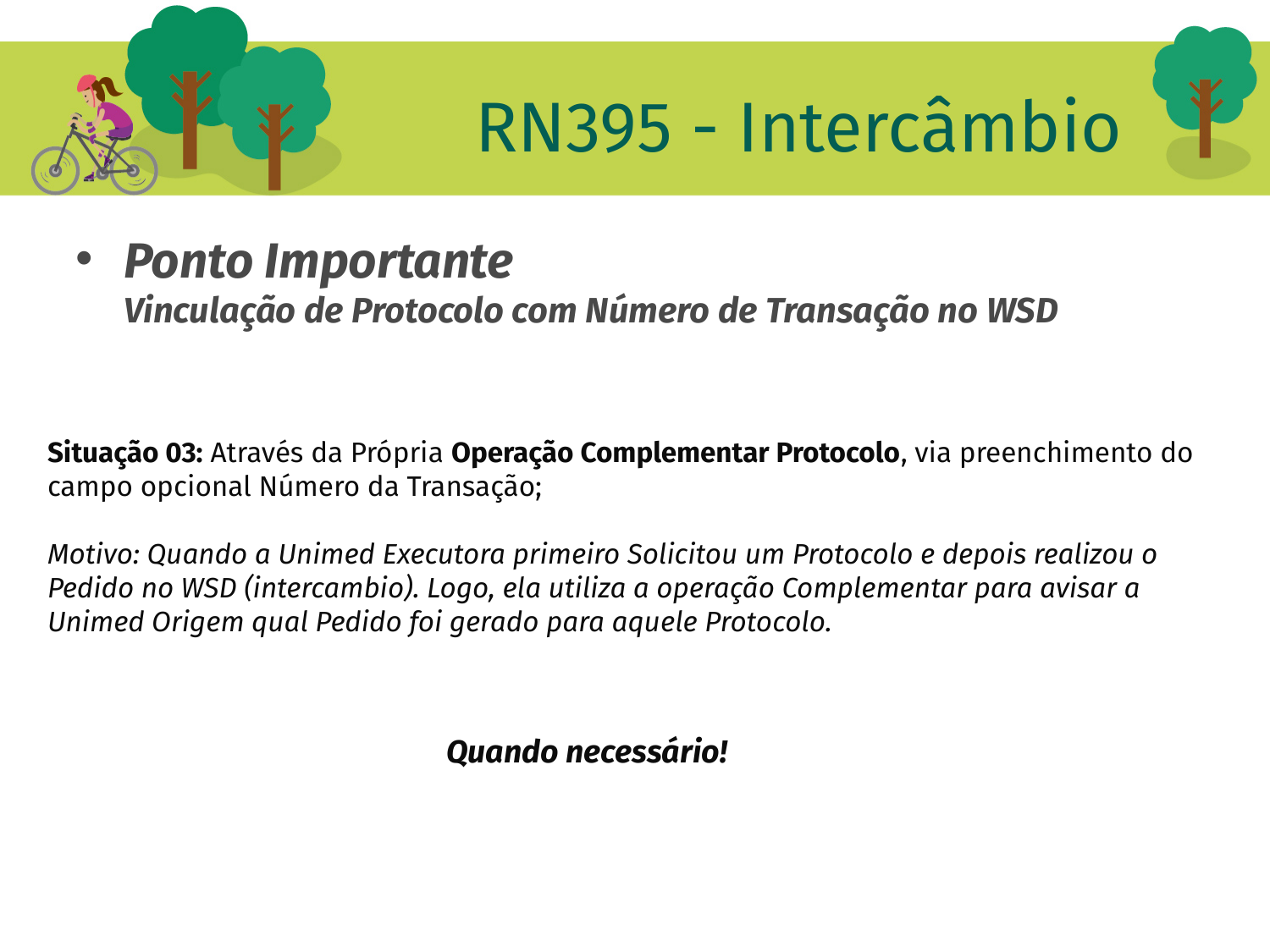

# RN395 - Intercâmbio
Ponto Importante
Vinculação de Protocolo com Número de Transação no WSD
Situação 03: Através da Própria Operação Complementar Protocolo, via preenchimento do campo opcional Número da Transação;

Motivo: Quando a Unimed Executora primeiro Solicitou um Protocolo e depois realizou o Pedido no WSD (intercambio). Logo, ela utiliza a operação Complementar para avisar a Unimed Origem qual Pedido foi gerado para aquele Protocolo.
Quando necessário!